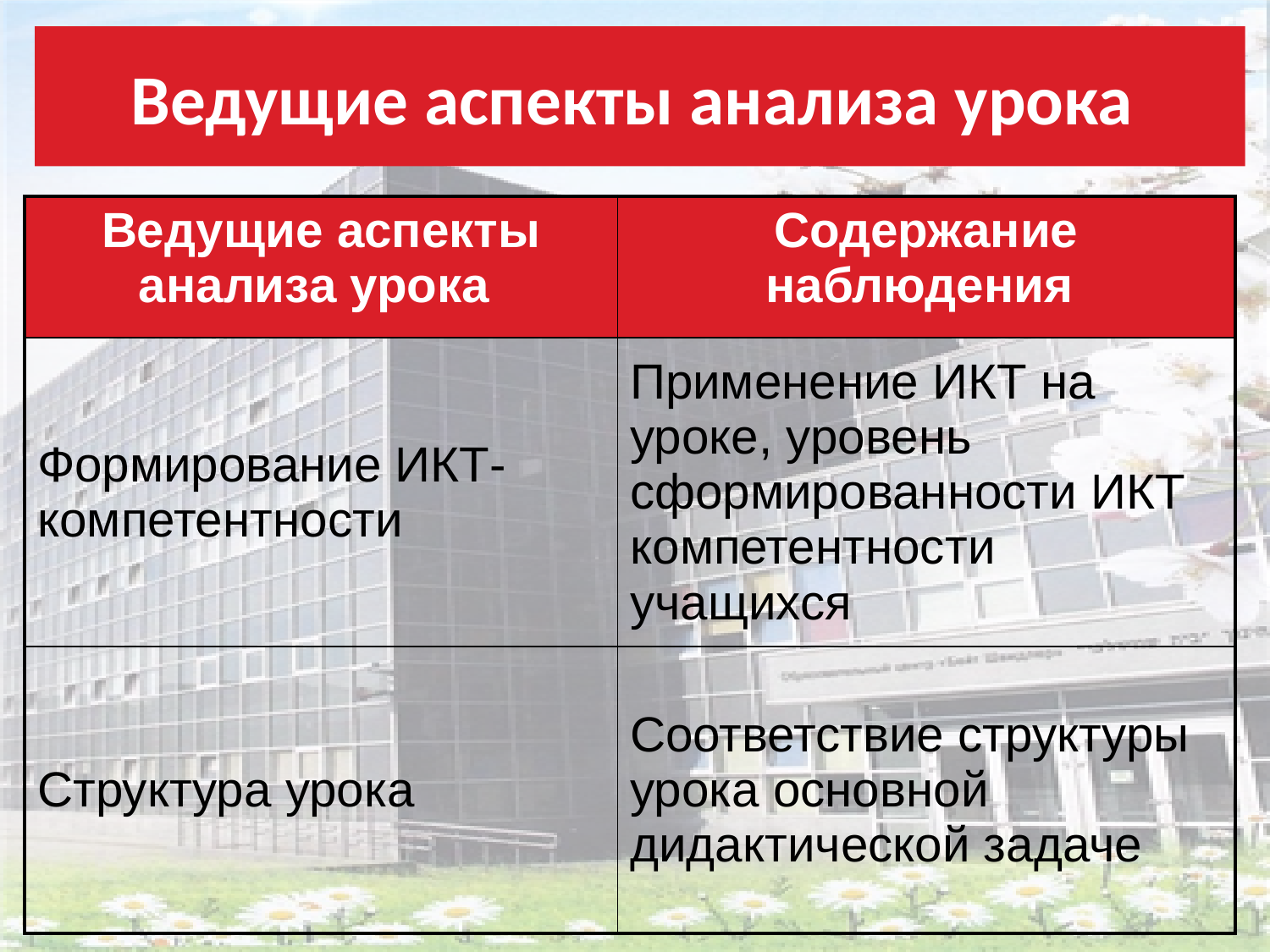

# Ведущие аспекты анализа урока
| Ведущие аспекты анализа урока | Содержание наблюдения |
| --- | --- |
| Формирование ИКТ-компетентности | Применение ИКТ на уроке, уровень сформированности ИКТ компетентности учащихся |
| Структура урока | Соответствие структуры урока основной дидактической задаче |